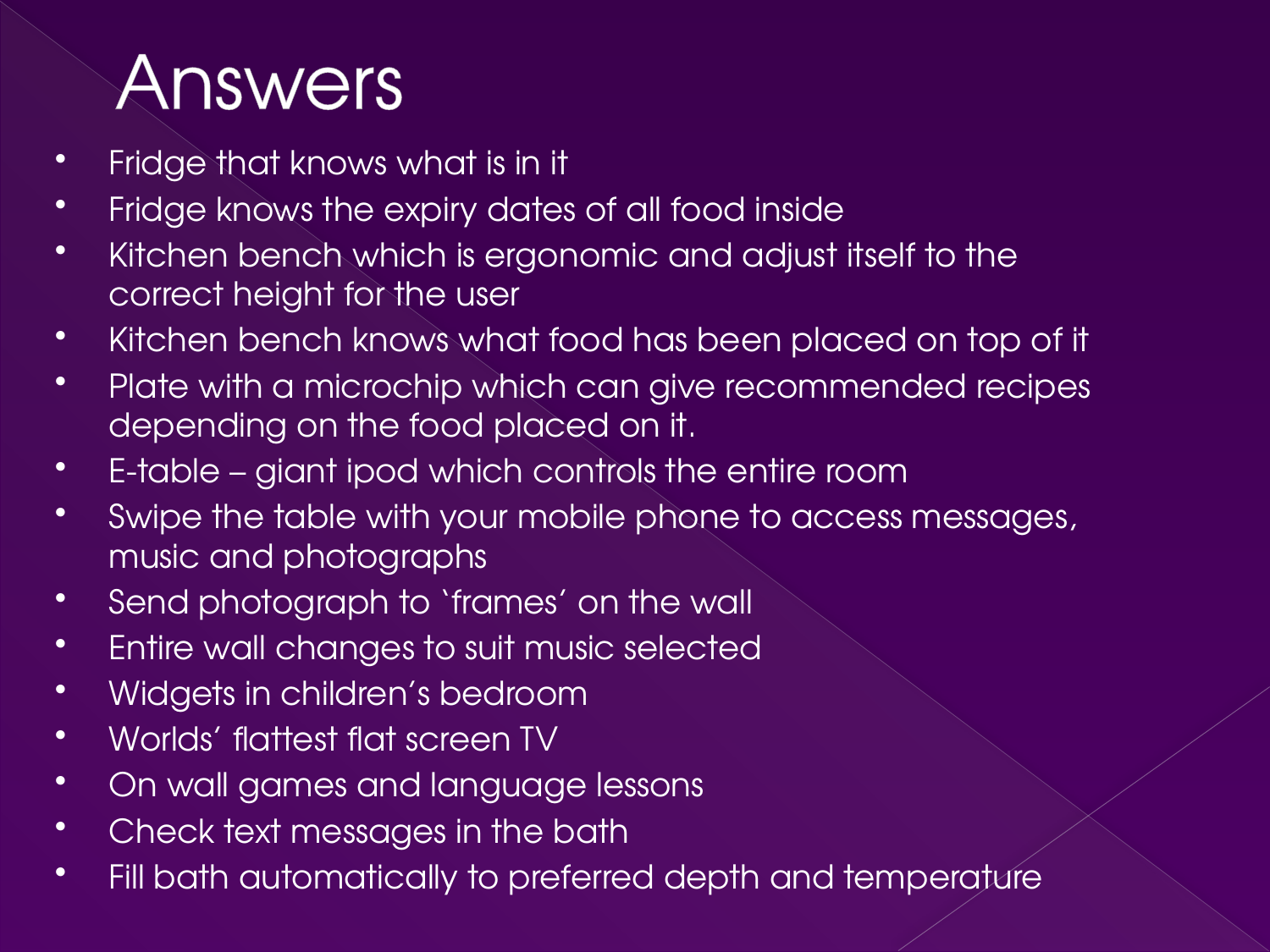

# Answers
Fridge that knows what is in it
Fridge knows the expiry dates of all food inside
Kitchen bench which is ergonomic and adjust itself to the correct height for the user
Kitchen bench knows what food has been placed on top of it
Plate with a microchip which can give recommended recipes depending on the food placed on it.
E-table – giant ipod which controls the entire room
Swipe the table with your mobile phone to access messages, music and photographs
Send photograph to ‘frames’ on the wall
Entire wall changes to suit music selected
Widgets in children’s bedroom
Worlds’ flattest flat screen TV
On wall games and language lessons
Check text messages in the bath
Fill bath automatically to preferred depth and temperature